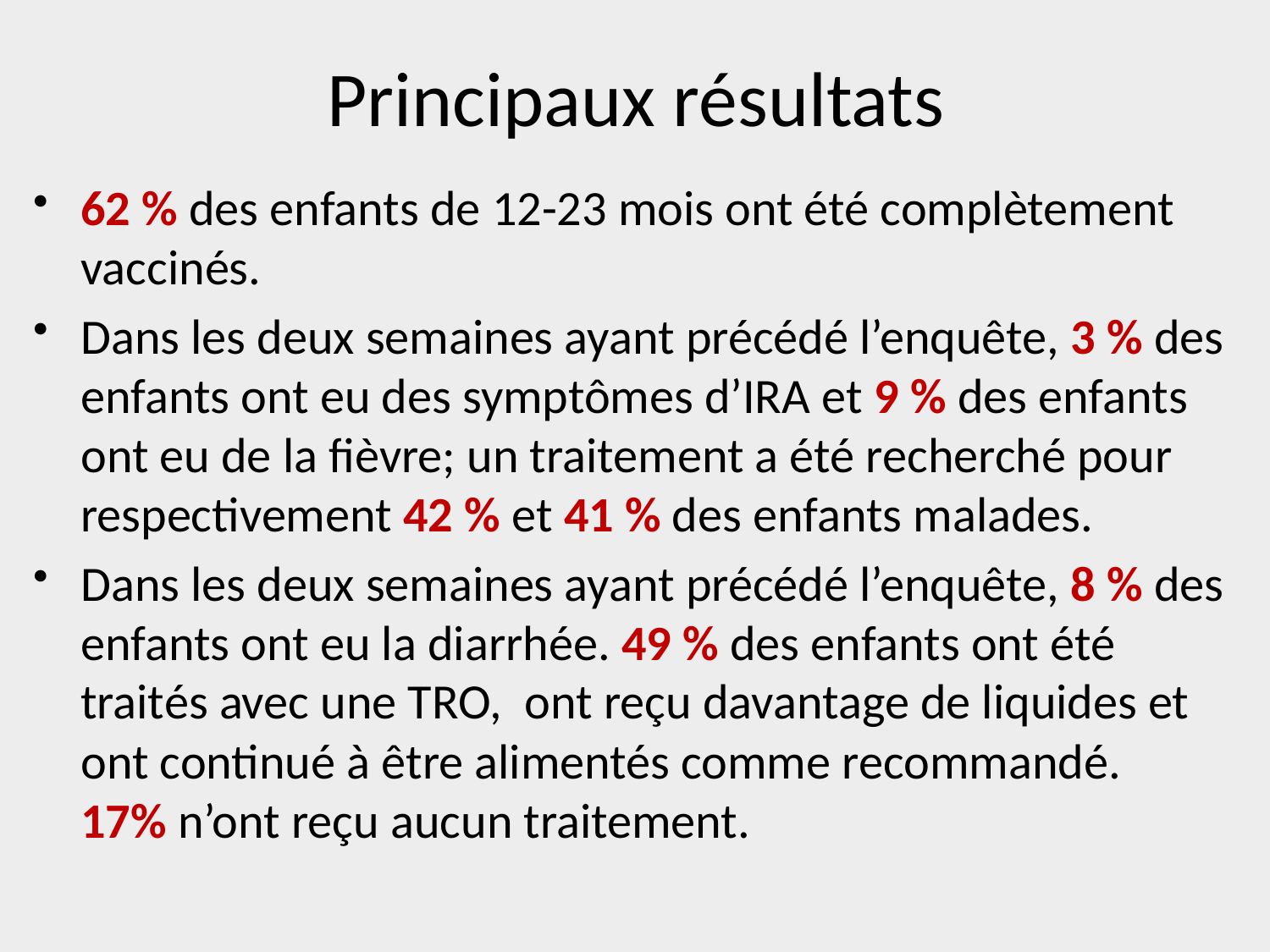

# Principaux résultats
62 % des enfants de 12-23 mois ont été complètement vaccinés.
Dans les deux semaines ayant précédé l’enquête, 3 % des enfants ont eu des symptômes d’IRA et 9 % des enfants ont eu de la fièvre; un traitement a été recherché pour respectivement 42 % et 41 % des enfants malades.
Dans les deux semaines ayant précédé l’enquête, 8 % des enfants ont eu la diarrhée. 49 % des enfants ont été traités avec une TRO,  ont reçu davantage de liquides et ont continué à être alimentés comme recommandé.   17% n’ont reçu aucun traitement.